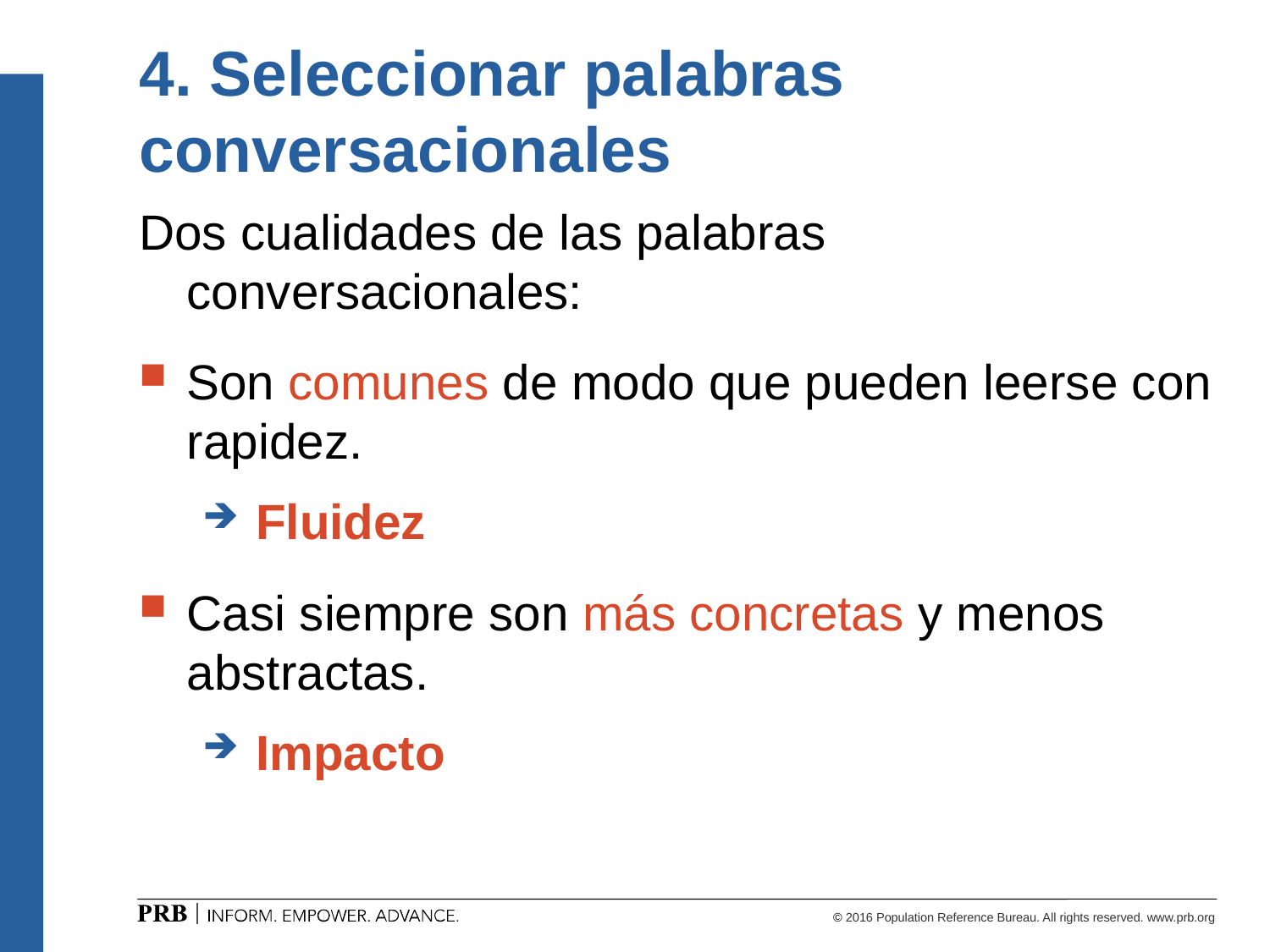

# 4. Seleccionar palabras conversacionales
Dos cualidades de las palabras conversacionales:
Son comunes de modo que pueden leerse con rapidez.
 Fluidez
Casi siempre son más concretas y menos abstractas.
 Impacto